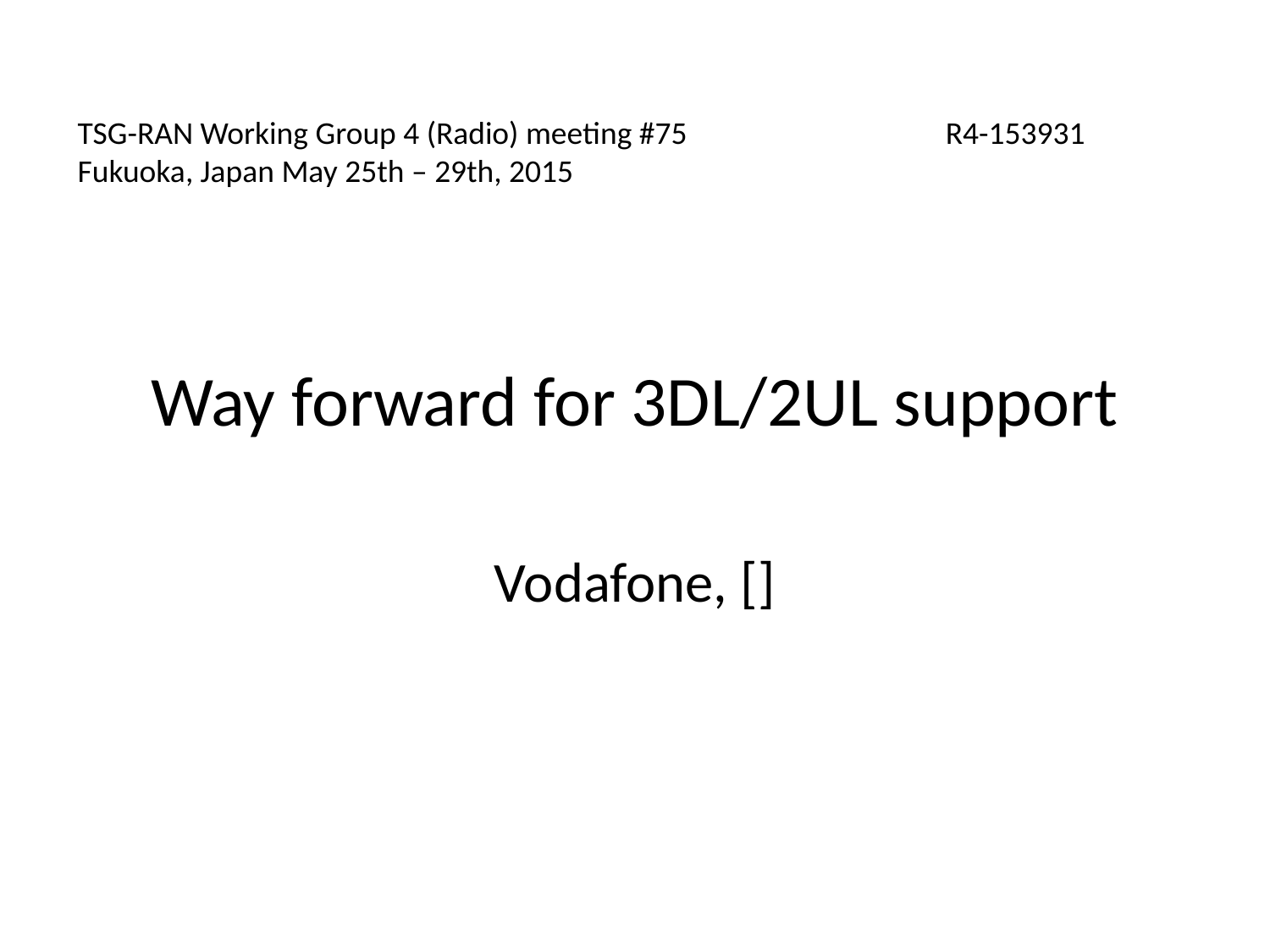

TSG-RAN Working Group 4 (Radio) meeting #75                                    R4-153931
Fukuoka, Japan May 25th – 29th, 2015
# Way forward for 3DL/2UL support
Vodafone, []